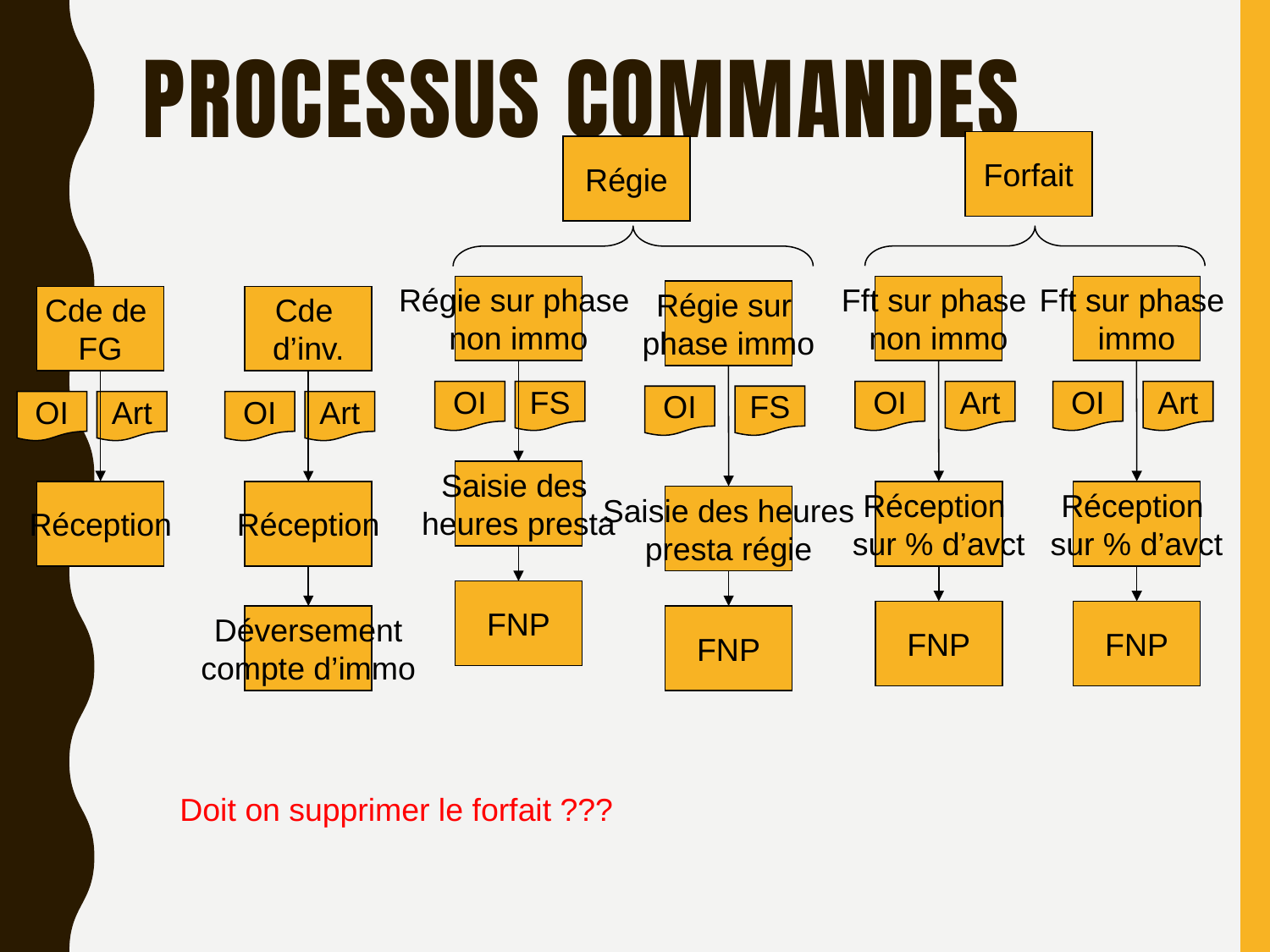

# Processus Commandes

Forfait
Régie
Régie sur phase
non immo
Fft sur phase
non immo
Fft sur phase
immo
Régie sur
phase immo
Cde de
FG
Cde
d’inv.
OI
FS
OI
Art
OI
Art
OI
FS
OI
Art
OI
Art
Saisie des
heures presta
Réception
Réception
sur % d’avct
Réception
sur % d’avct
Réception
Saisie des heures
presta régie
FNP
FNP
FNP
Déversement
compte d’immo
FNP
Doit on supprimer le forfait ???